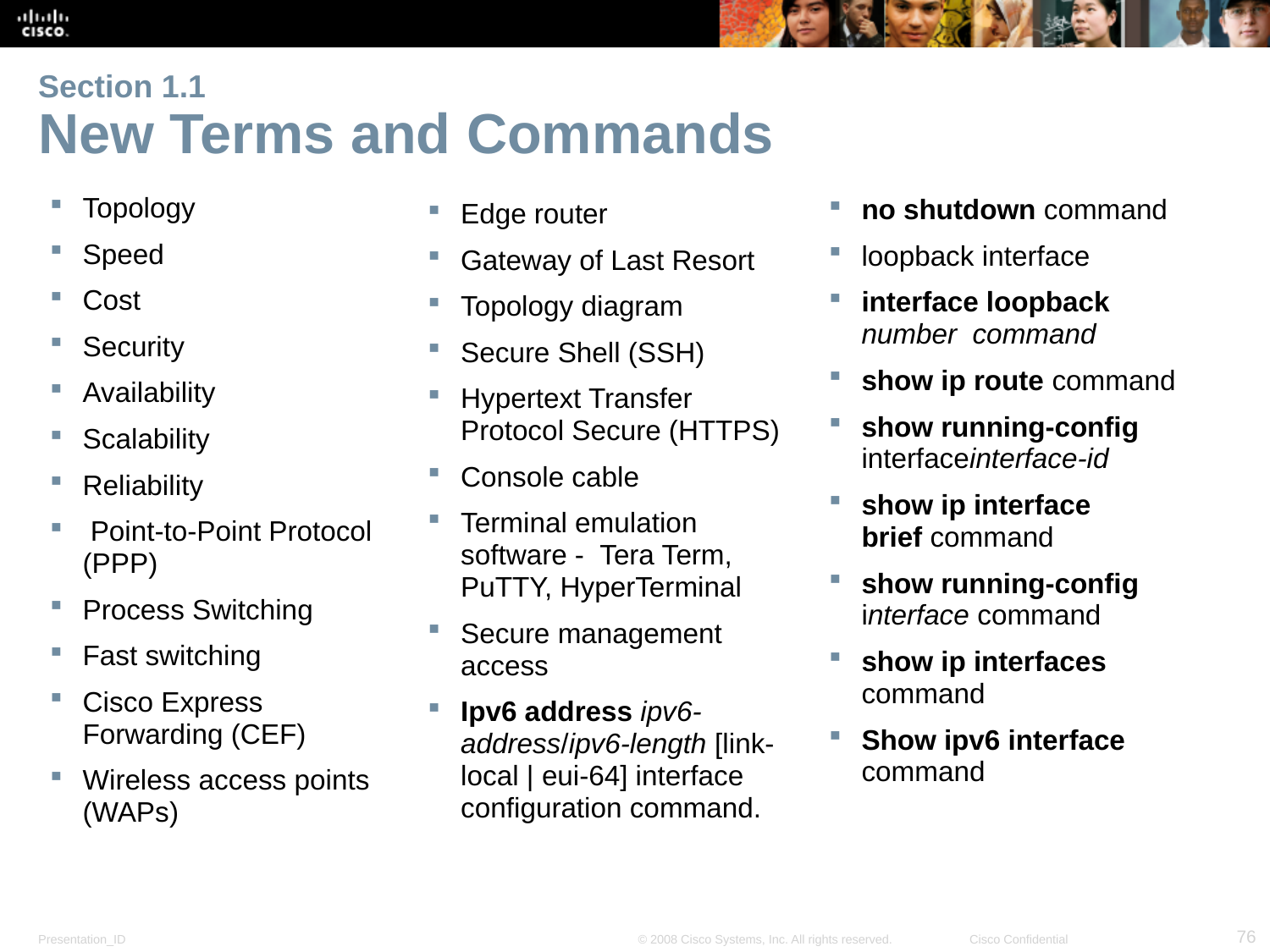

# Section 1.1 New Terms and Commands
Topology
Speed
Cost
Security
Availability
Scalability
Reliability
 Point-to-Point Protocol (PPP)
Process Switching
Fast switching
Cisco Express Forwarding (CEF)
Wireless access points (WAPs)

no shutdown command
loopback interface
interface loopback number  command
show ip route command
show running-config interfaceinterface-id
show ip interface brief command
show running-config interface command
show ip interfaces command
Show ipv6 interface command
Edge router
Gateway of Last Resort
Topology diagram
Secure Shell (SSH)
Hypertext Transfer Protocol Secure (HTTPS)
Console cable
Terminal emulation software -  Tera Term, PuTTY, HyperTerminal
Secure management access
Ipv6 address ipv6-address/ipv6-length [link-local | eui-64] interface configuration command.